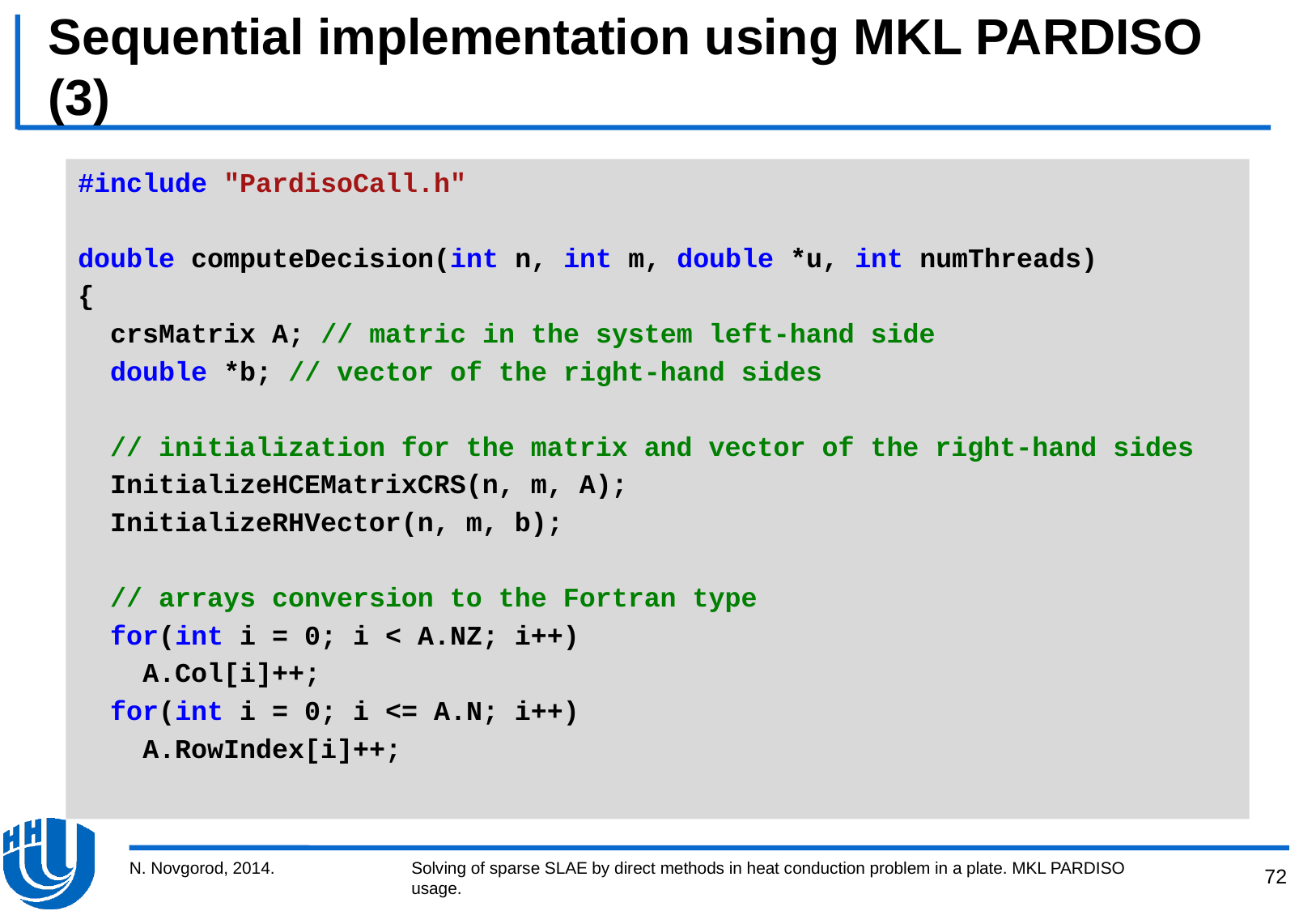

# Sequential implementation using MKL PARDISO (3)
#include "PardisoCall.h"

double computeDecision(int n, int m, double *u, int numThreads)
{
  crsMatrix A; // matric in the system left-hand side
  double *b; // vector of the right-hand sides

  // initialization for the matrix and vector of the right-hand sides
  InitializeHCEMatrixCRS(n, m, A);
  InitializeRHVector(n, m, b);

  // arrays conversion to the Fortran type
  for(int i = 0; i < A.NZ; i++)
    A.Col[i]++;
  for(int i = 0; i <= A.N; i++)
    A.RowIndex[i]++;

N. Novgorod, 2014.
Solving of sparse SLAE by direct methods in heat conduction problem in a plate. MKL PARDISO usage.